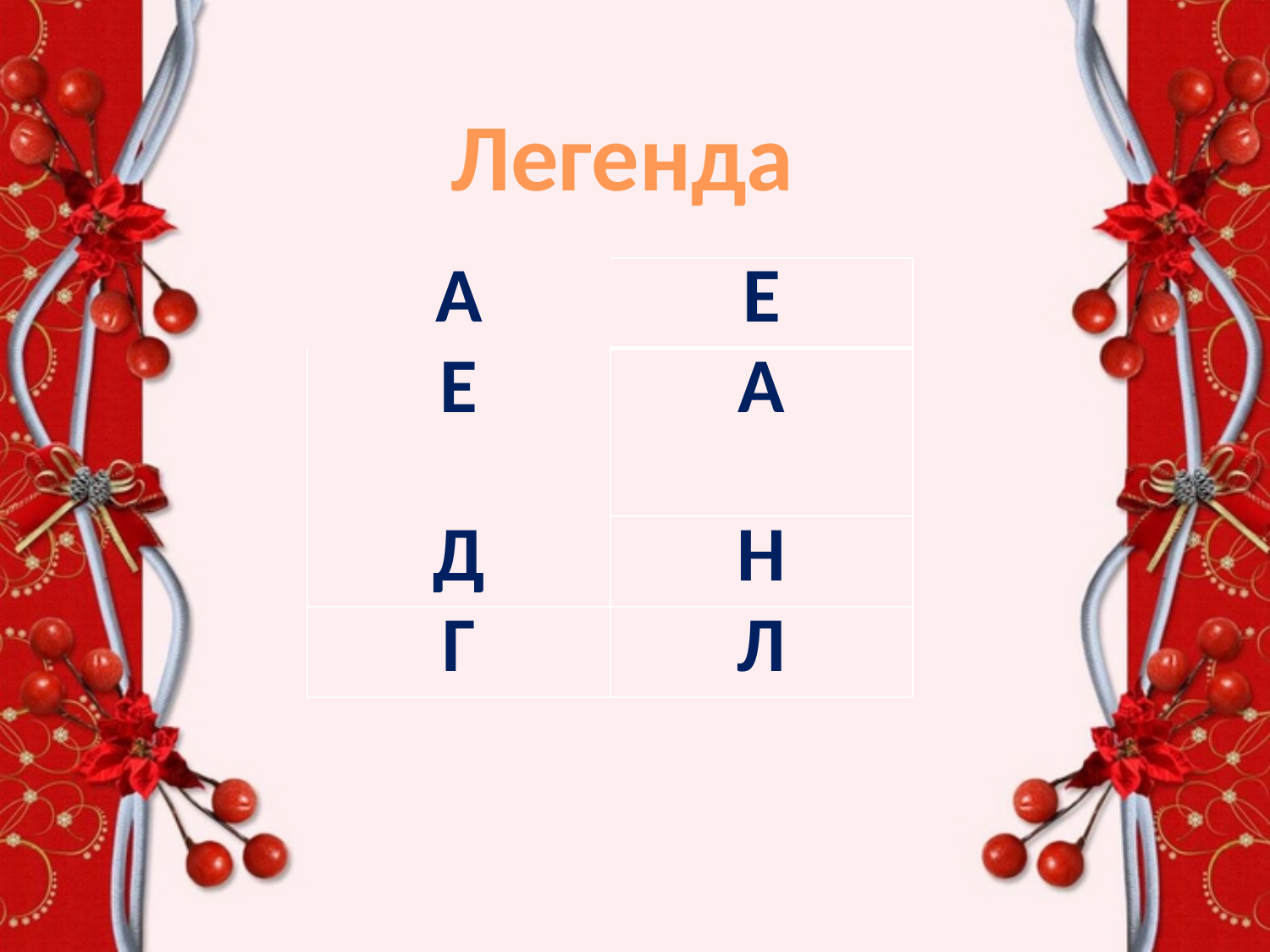

Легенда
| А | Е |
| --- | --- |
| Е | А |
| Д | Н |
| Г | Л |